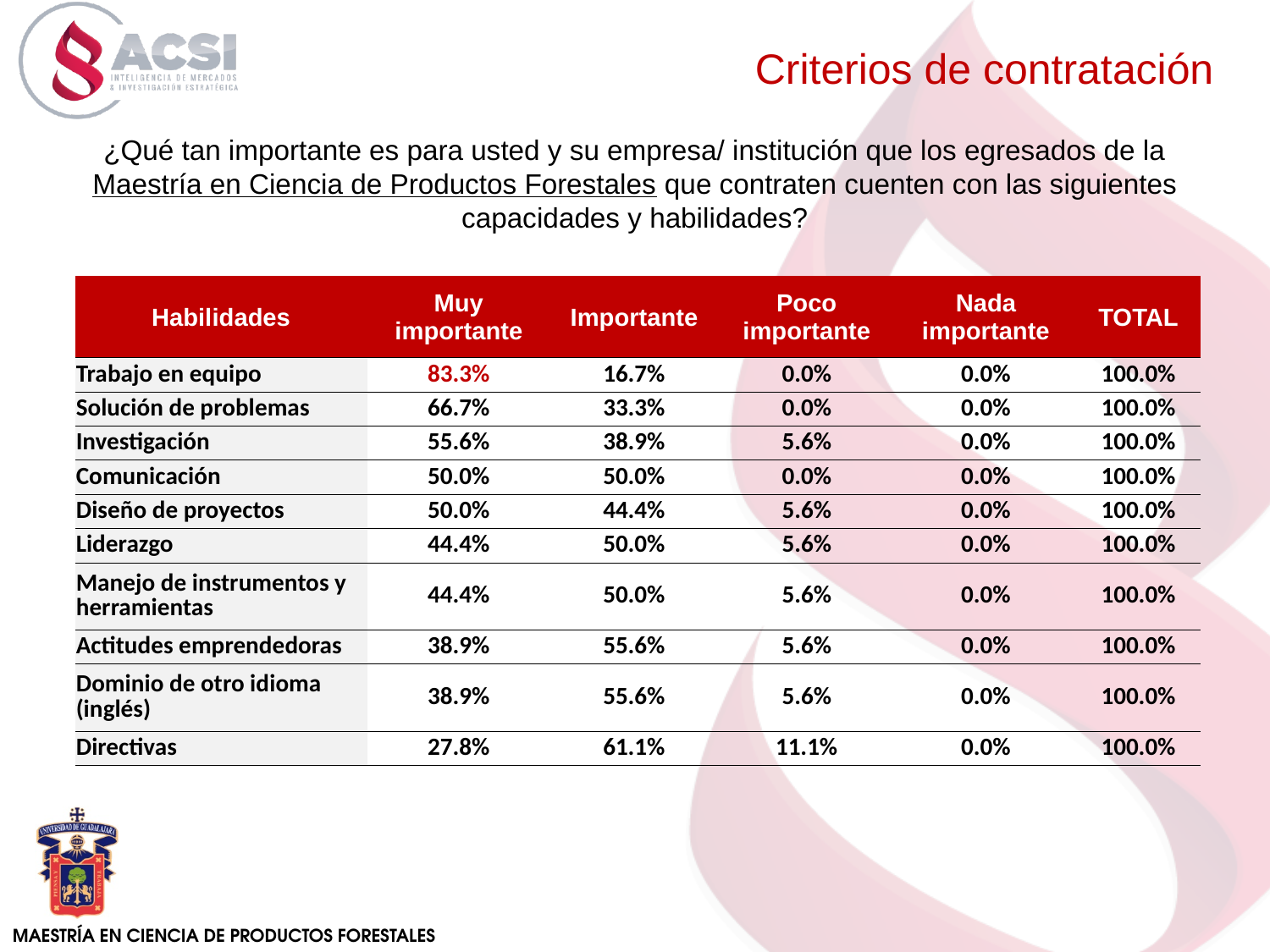

Criterios de contratación
¿Qué tan importante es para usted y su empresa/ institución que los egresados de la Maestría en Ciencia de Productos Forestales que contraten cuenten con las siguientes capacidades y habilidades?
| Habilidades | Muy importante | Importante | Poco importante | Nada importante | TOTAL |
| --- | --- | --- | --- | --- | --- |
| Trabajo en equipo | 83.3% | 16.7% | 0.0% | 0.0% | 100.0% |
| Solución de problemas | 66.7% | 33.3% | 0.0% | 0.0% | 100.0% |
| Investigación | 55.6% | 38.9% | 5.6% | 0.0% | 100.0% |
| Comunicación | 50.0% | 50.0% | 0.0% | 0.0% | 100.0% |
| Diseño de proyectos | 50.0% | 44.4% | 5.6% | 0.0% | 100.0% |
| Liderazgo | 44.4% | 50.0% | 5.6% | 0.0% | 100.0% |
| Manejo de instrumentos y herramientas | 44.4% | 50.0% | 5.6% | 0.0% | 100.0% |
| Actitudes emprendedoras | 38.9% | 55.6% | 5.6% | 0.0% | 100.0% |
| Dominio de otro idioma (inglés) | 38.9% | 55.6% | 5.6% | 0.0% | 100.0% |
| Directivas | 27.8% | 61.1% | 11.1% | 0.0% | 100.0% |